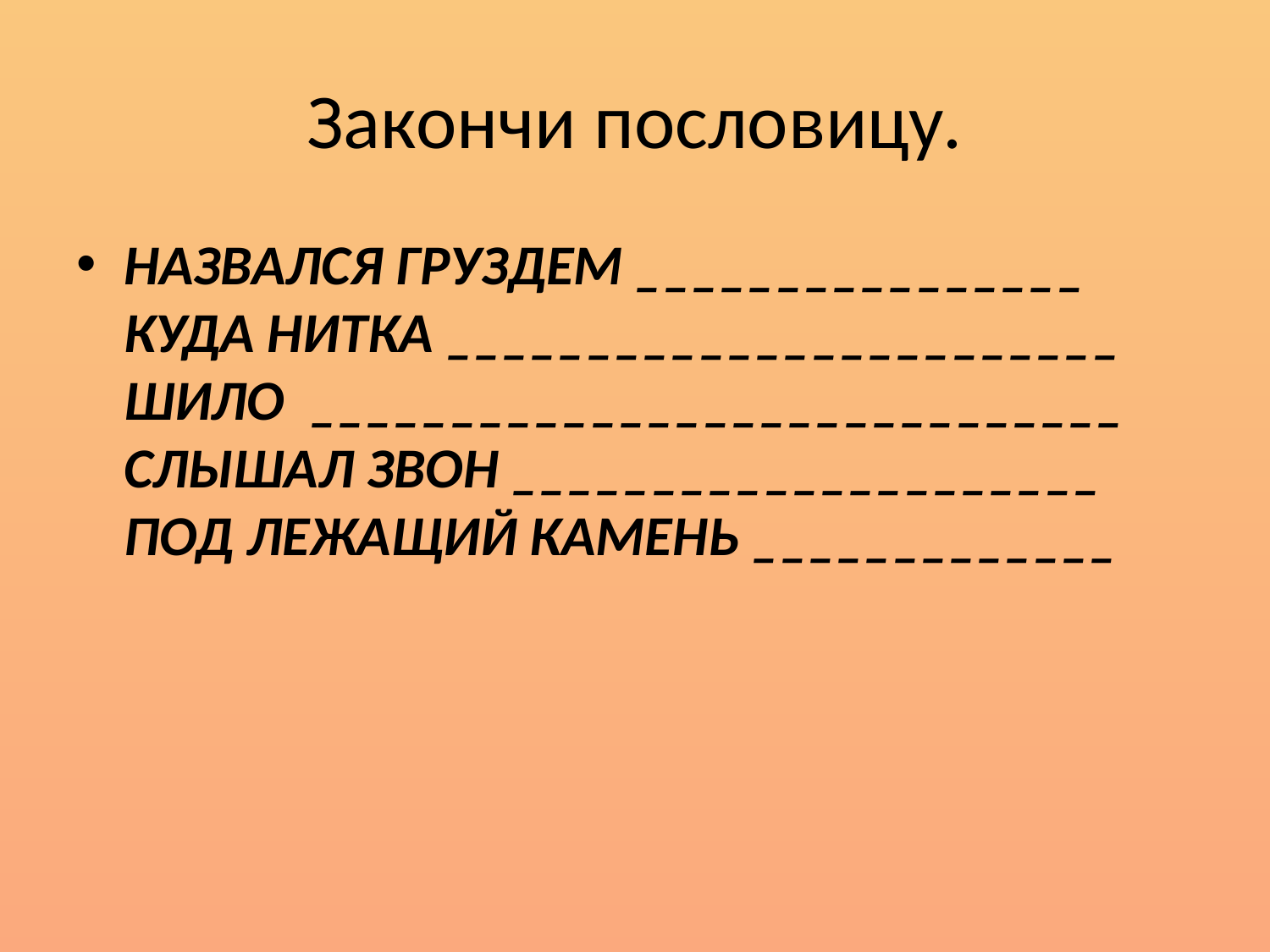

# Закончи пословицу.
НАЗВАЛСЯ ГРУЗДЕМ ________________
КУДА НИТКА ________________________
ШИЛО  _____________________________
СЛЫШАЛ ЗВОН _____________________
ПОД ЛЕЖАЩИЙ КАМЕНЬ _____________